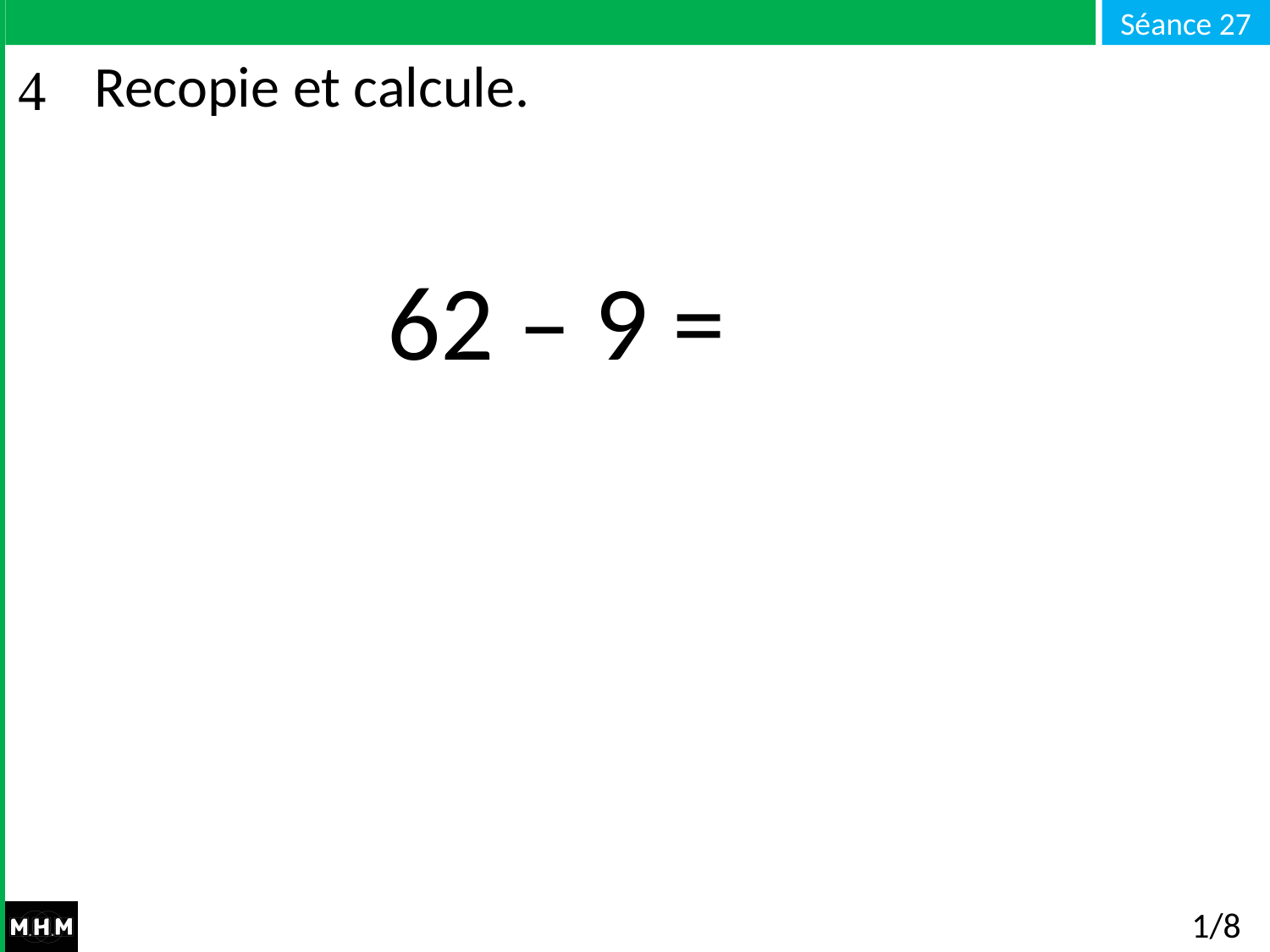

# Recopie et calcule.
62 – 9 =
1/8